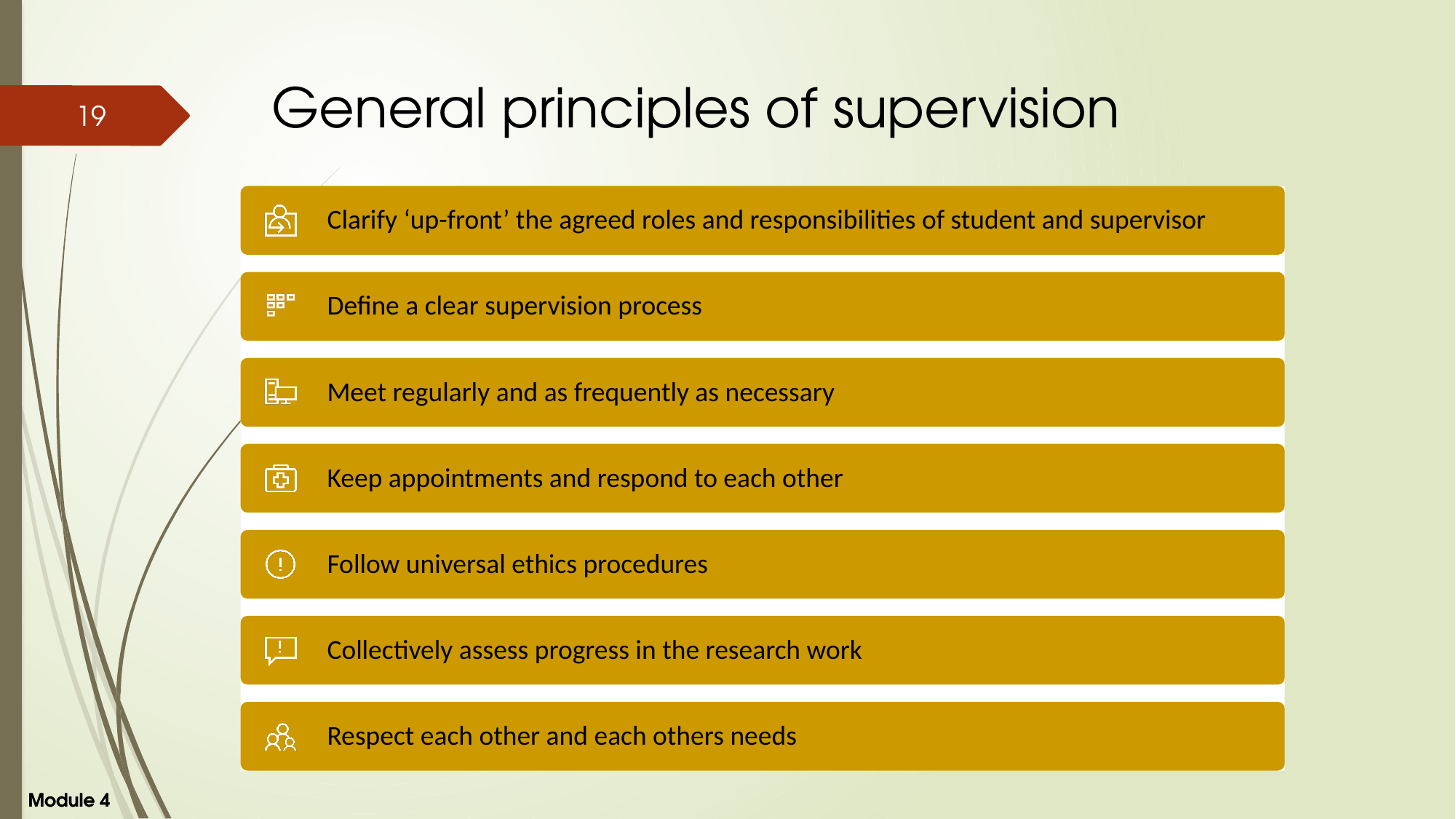

# General principles of supervision
19
Clarify ‘up-front’ the agreed roles and responsibilities of student and supervisor
Define a clear supervision process
Meet regularly and as frequently as necessary
Keep appointments and respond to each other
Follow universal ethics procedures
Collectively assess progress in the research work
Respect each other and each others needs